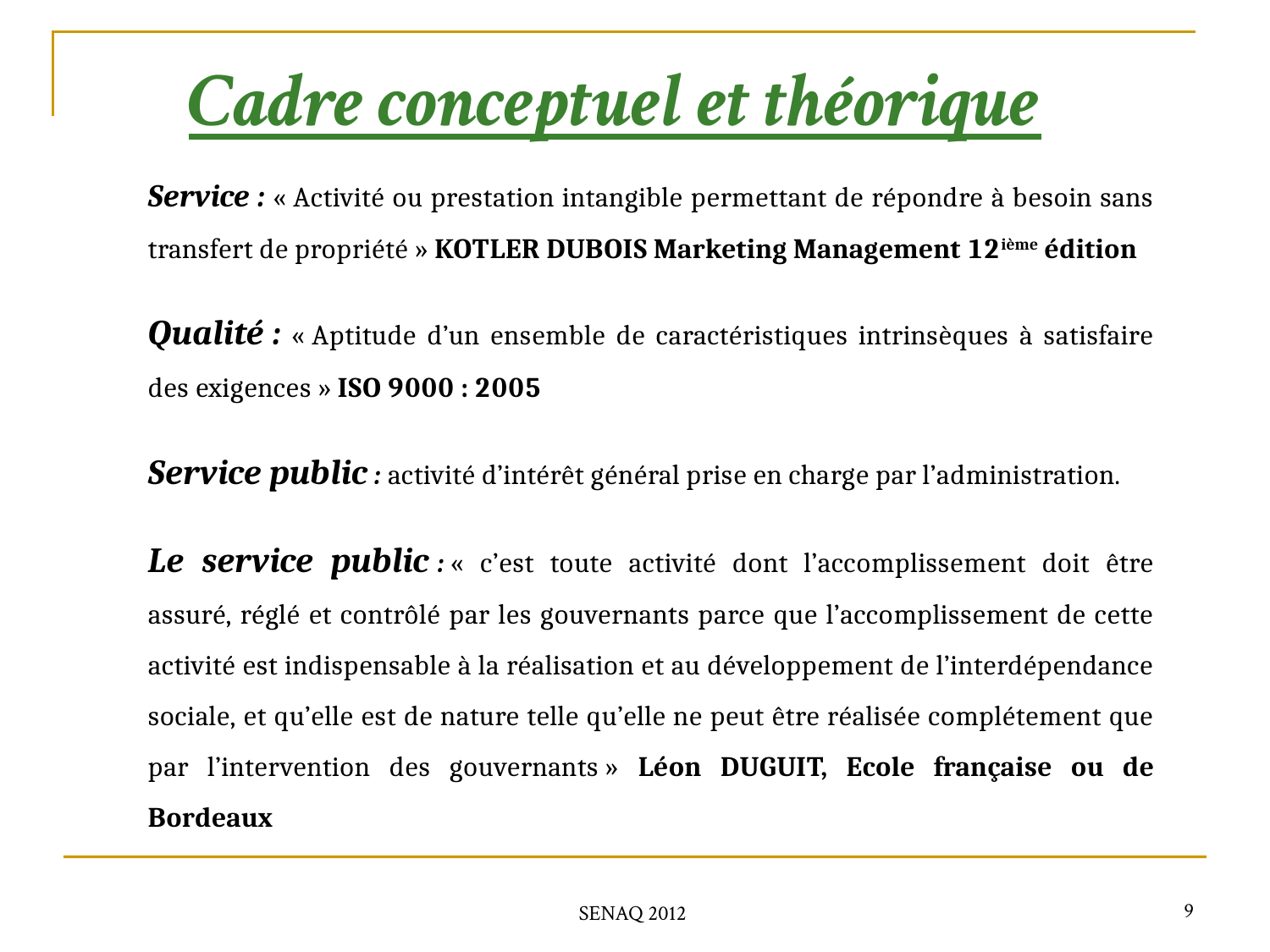

Cadre conceptuel et théorique
Service : « Activité ou prestation intangible permettant de répondre à besoin sans transfert de propriété » KOTLER DUBOIS Marketing Management 12ième édition
Qualité : « Aptitude d’un ensemble de caractéristiques intrinsèques à satisfaire des exigences » ISO 9000 : 2005
Service public : activité d’intérêt général prise en charge par l’administration.
Le service public : « c’est toute activité dont l’accomplissement doit être assuré, réglé et contrôlé par les gouvernants parce que l’accomplissement de cette activité est indispensable à la réalisation et au développement de l’interdépendance sociale, et qu’elle est de nature telle qu’elle ne peut être réalisée complétement que par l’intervention des gouvernants » Léon DUGUIT, Ecole française ou de Bordeaux

9
SENAQ 2012